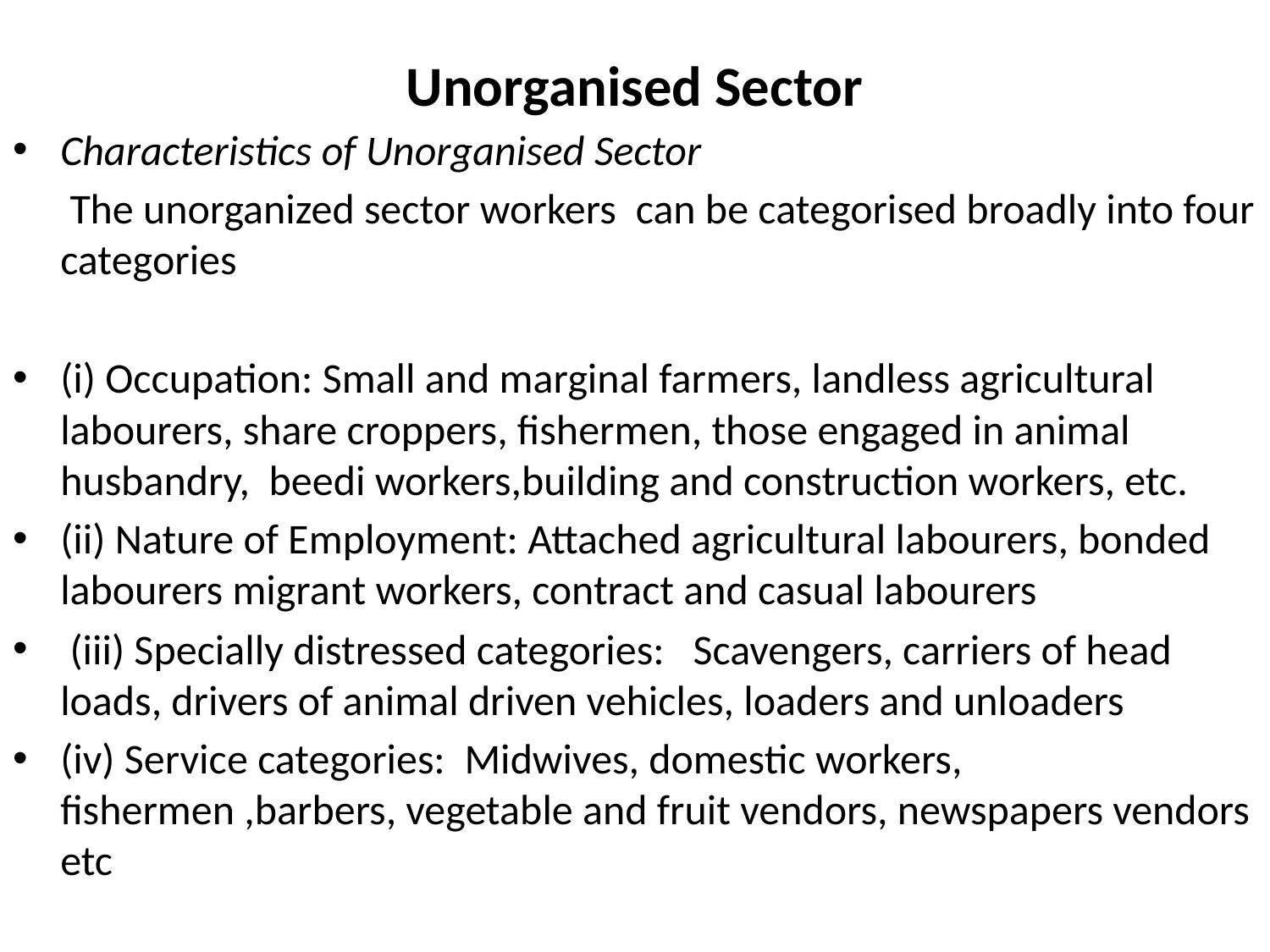

# Unorganised Sector
Characteristics of Unorganised Sector
	 The unorganized sector workers  can be categorised broadly into four categories

(i) Occupation: Small and marginal farmers, landless agricultural labourers, share croppers, fishermen, those engaged in animal husbandry,  beedi workers,building and construction workers, etc.
(ii) Nature of Employment: Attached agricultural labourers, bonded labourers migrant workers, contract and casual labourers
 (iii) Specially distressed categories:   Scavengers, carriers of head loads, drivers of animal driven vehicles, loaders and unloaders
(iv) Service categories:  Midwives, domestic workers, fishermen ,barbers, vegetable and fruit vendors, newspapers vendors etc